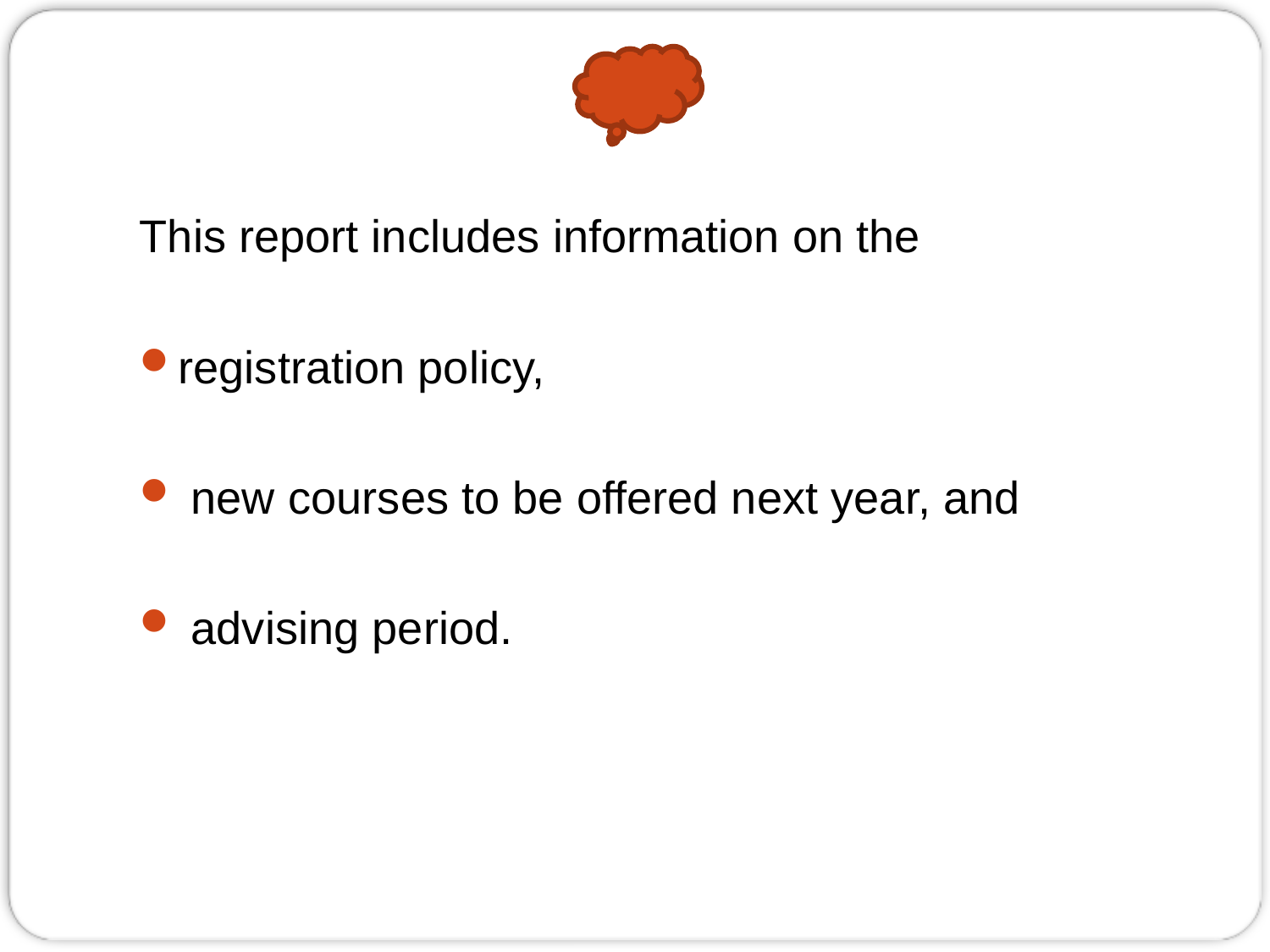

#

This report includes information on the

registration policy,

 new courses to be offered next year, and

 advising period.